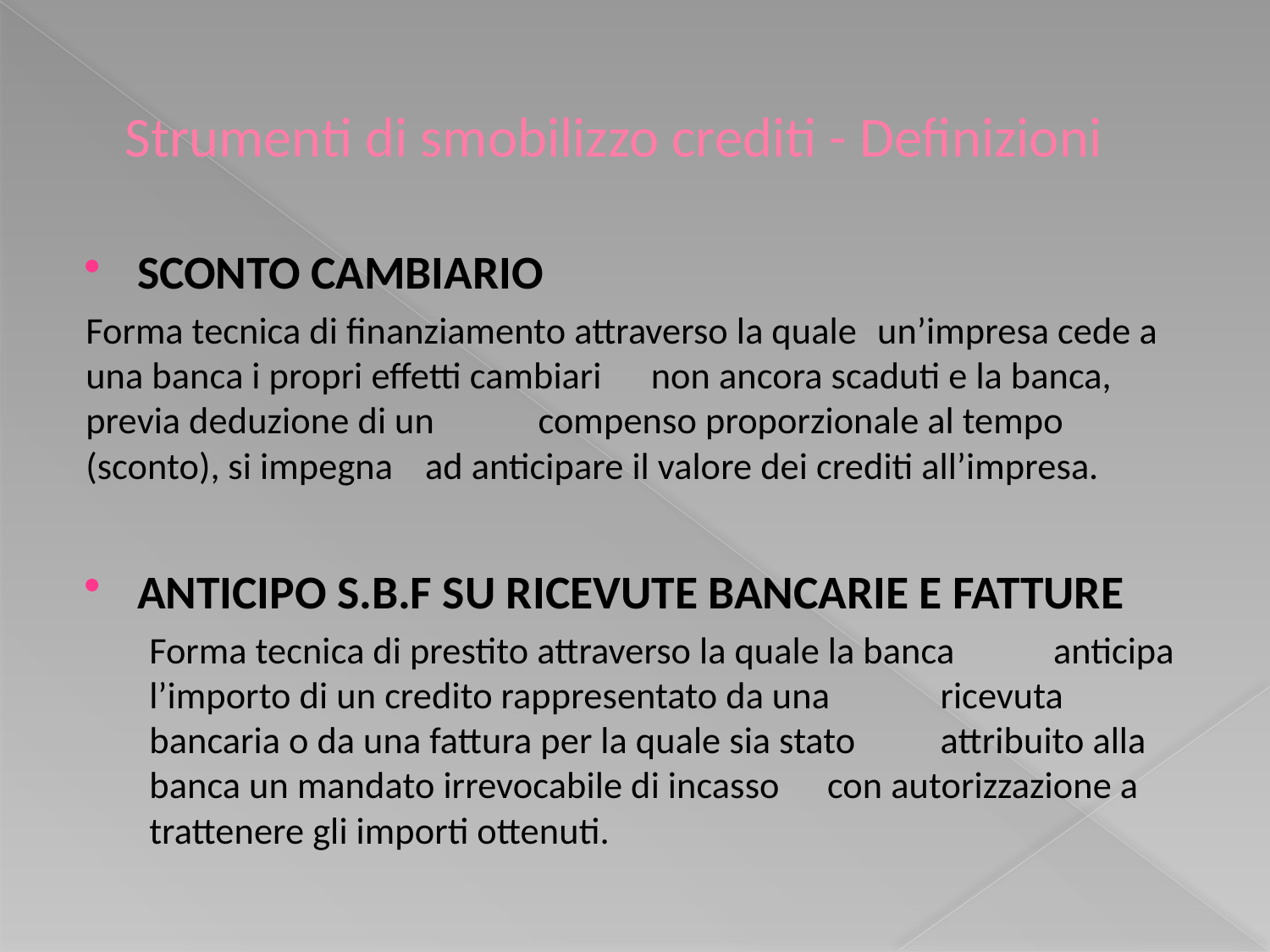

# Strumenti di smobilizzo crediti - Definizioni
SCONTO CAMBIARIO
	Forma tecnica di finanziamento attraverso la quale 	un’impresa cede a una banca i propri effetti cambiari 	non ancora scaduti e la banca, previa deduzione di un 	compenso proporzionale al tempo (sconto), si impegna 	ad anticipare il valore dei crediti all’impresa.

ANTICIPO S.B.F SU RICEVUTE BANCARIE E FATTURE
	Forma tecnica di prestito attraverso la quale la banca 	anticipa l’importo di un credito rappresentato da una 	ricevuta bancaria o da una fattura per la quale sia stato 	attribuito alla banca un mandato irrevocabile di incasso 	con autorizzazione a trattenere gli importi ottenuti.